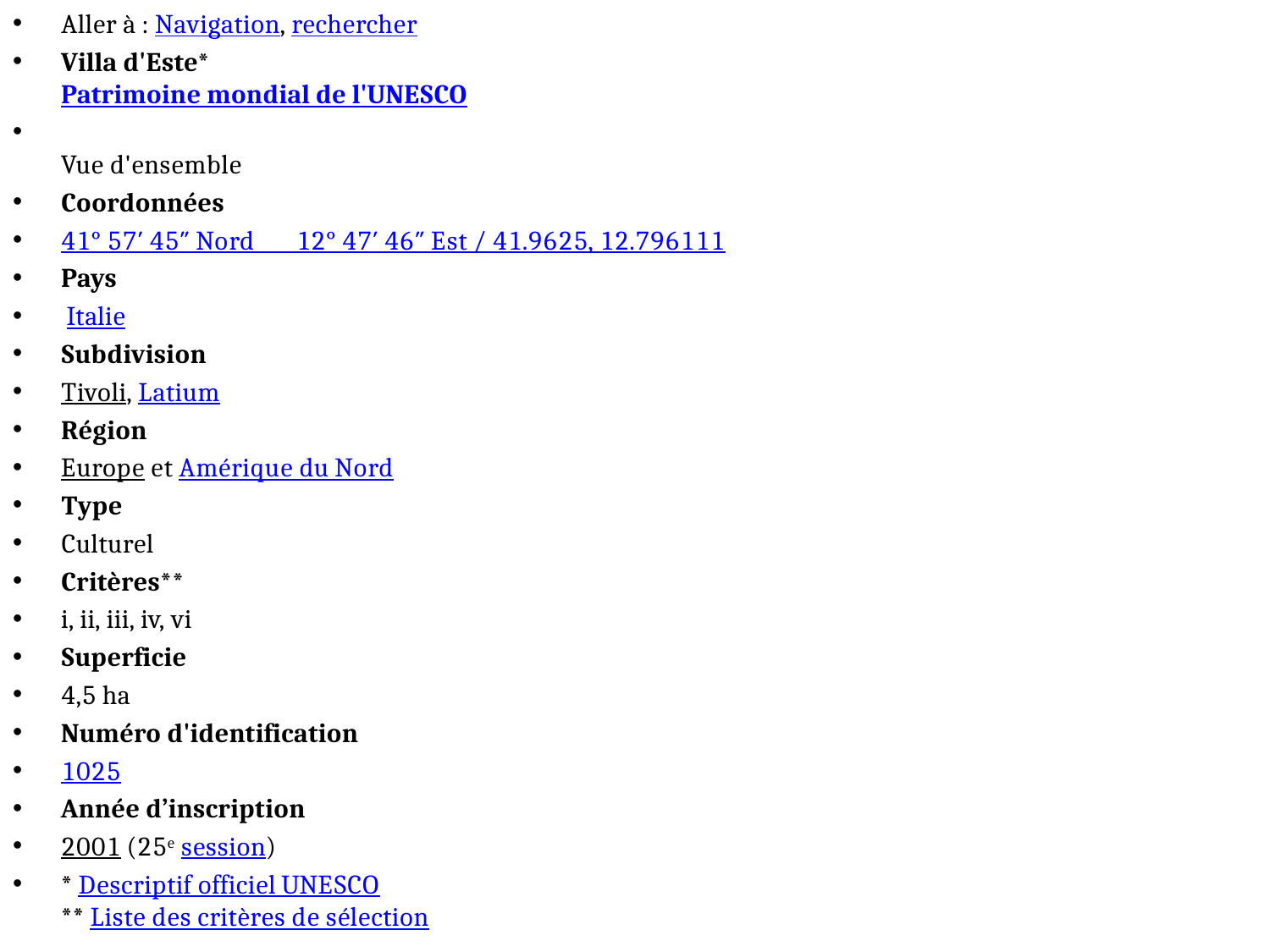

Aller à : Navigation, rechercher
Villa d'Este*
Patrimoine mondial de l'UNESCO
Vue d'ensemble
Coordonnées
41° 57′ 45″ Nord
       12° 47′ 46″ Est / 41.9625, 12.796111
Pays
 Italie
Subdivision
Tivoli, Latium
Région
Europe et Amérique du Nord
Type
Culturel
Critères**
i, ii, iii, iv, vi
Superficie
4,5 ha
Numéro d'identification
1025
Année d’inscription
2001 (25e session)
* Descriptif officiel UNESCO
** Liste des critères de sélection

#